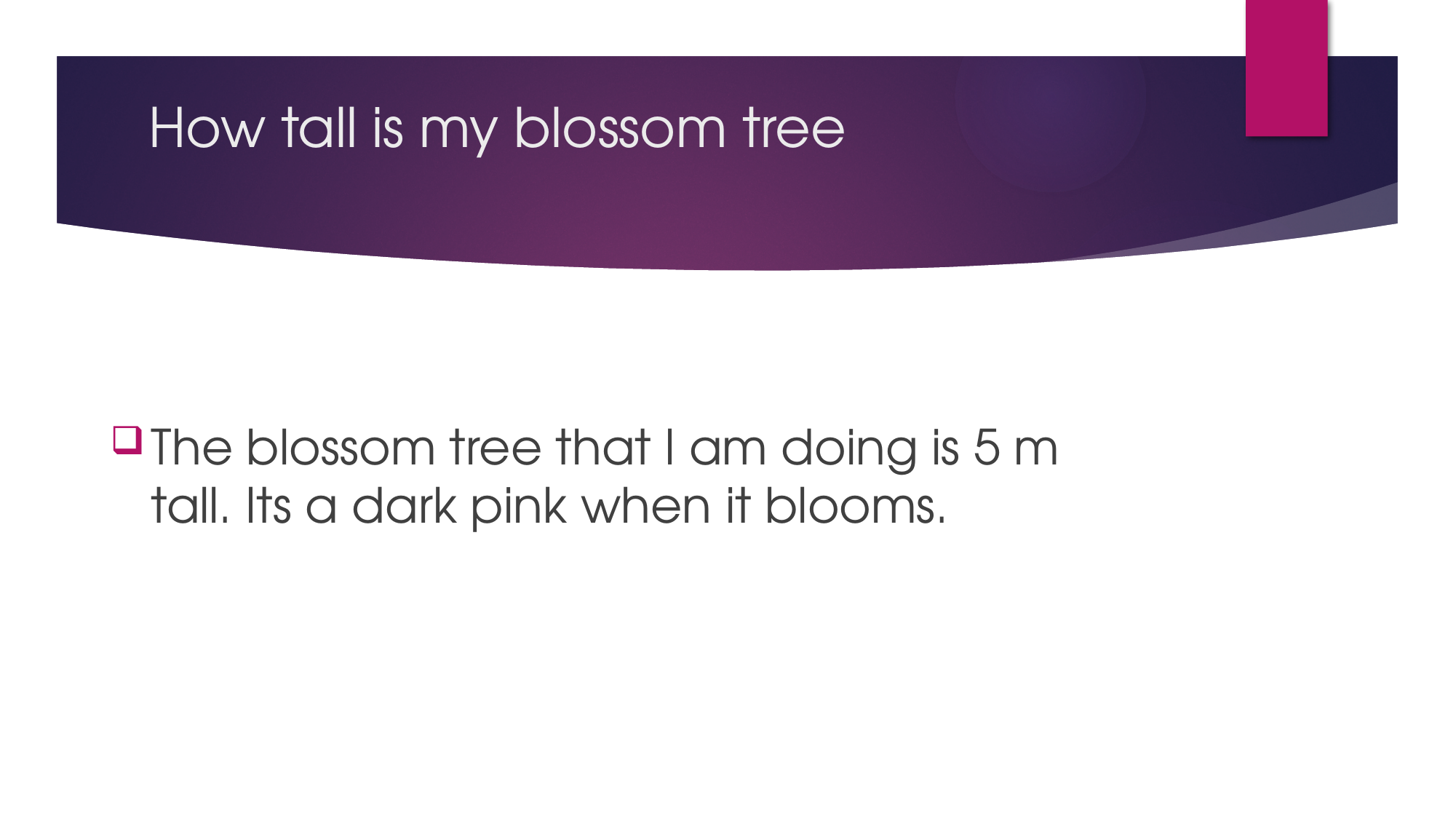

# How tall is my blossom tree
The blossom tree that I am doing is 5 m tall. Its a dark pink when it blooms.